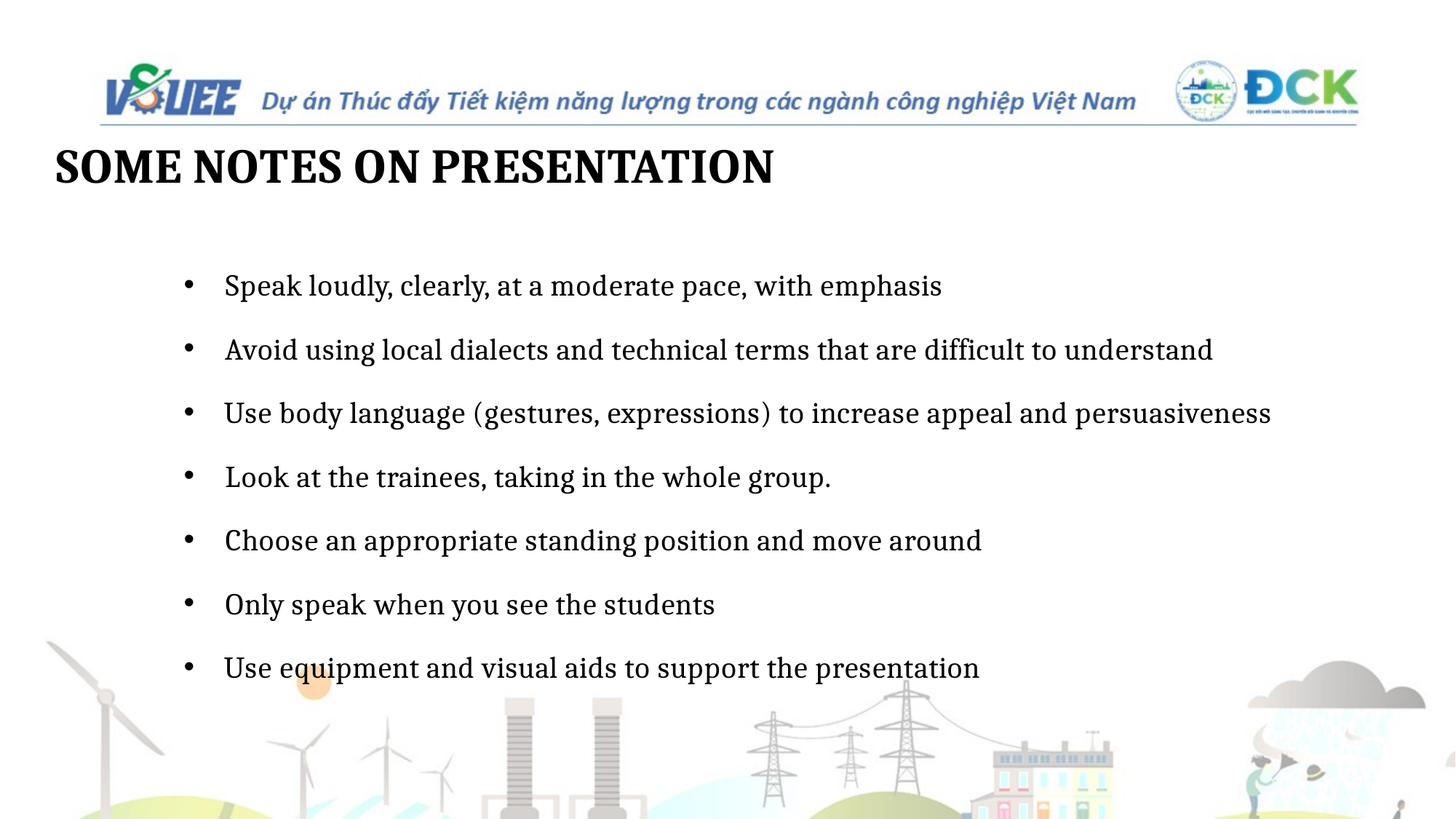

# SOME NOTES ON PRESENTATION
Speak loudly, clearly, at a moderate pace, with emphasis
Avoid using local dialects and technical terms that are difficult to understand
Use body language (gestures, expressions) to increase appeal and persuasiveness
Look at the trainees, taking in the whole group.
Choose an appropriate standing position and move around
Only speak when you see the students
Use equipment and visual aids to support the presentation